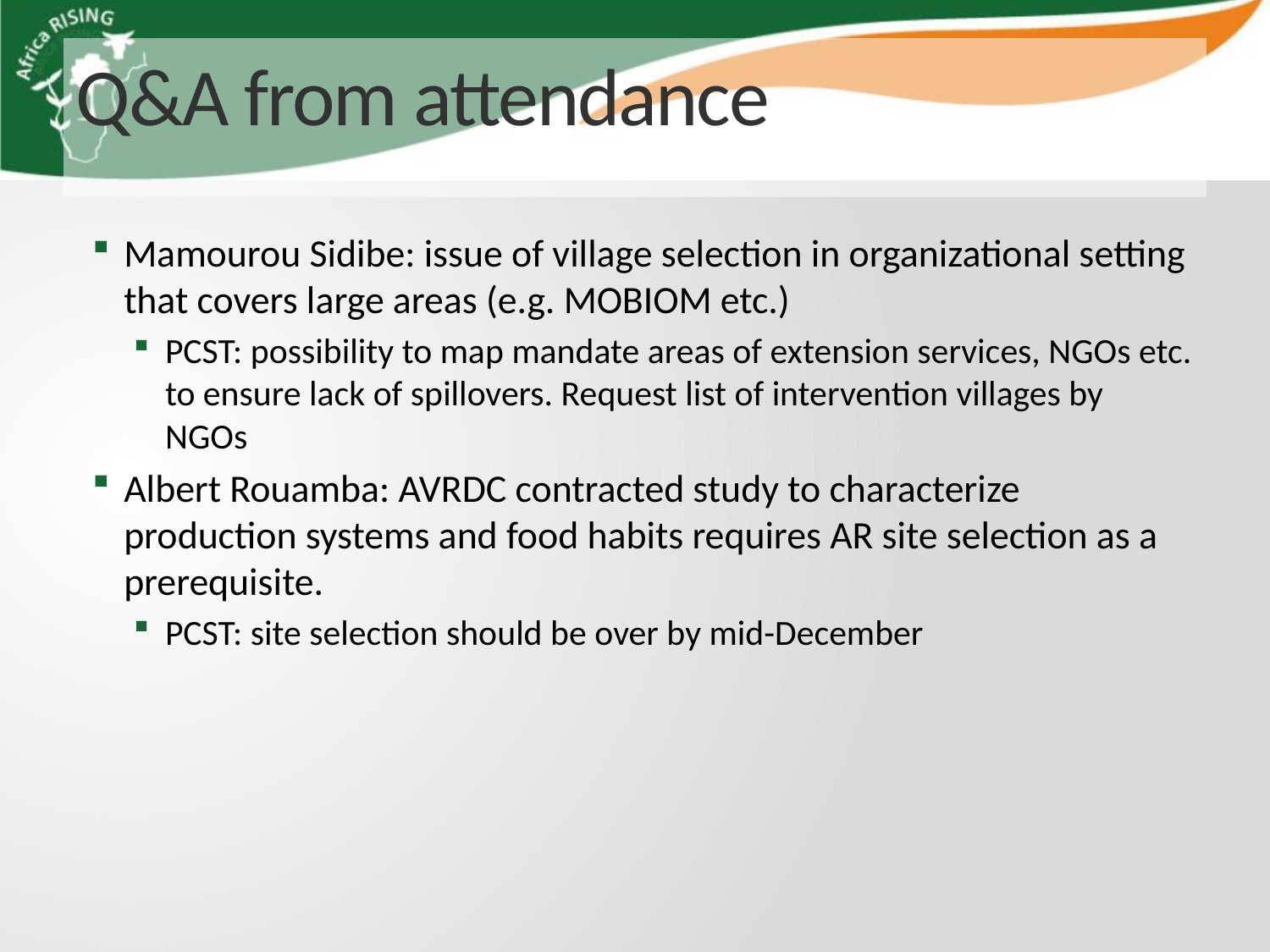

# Q&A from attendance
Mamourou Sidibe: issue of village selection in organizational setting that covers large areas (e.g. MOBIOM etc.)
PCST: possibility to map mandate areas of extension services, NGOs etc. to ensure lack of spillovers. Request list of intervention villages by NGOs
Albert Rouamba: AVRDC contracted study to characterize production systems and food habits requires AR site selection as a prerequisite.
PCST: site selection should be over by mid-December